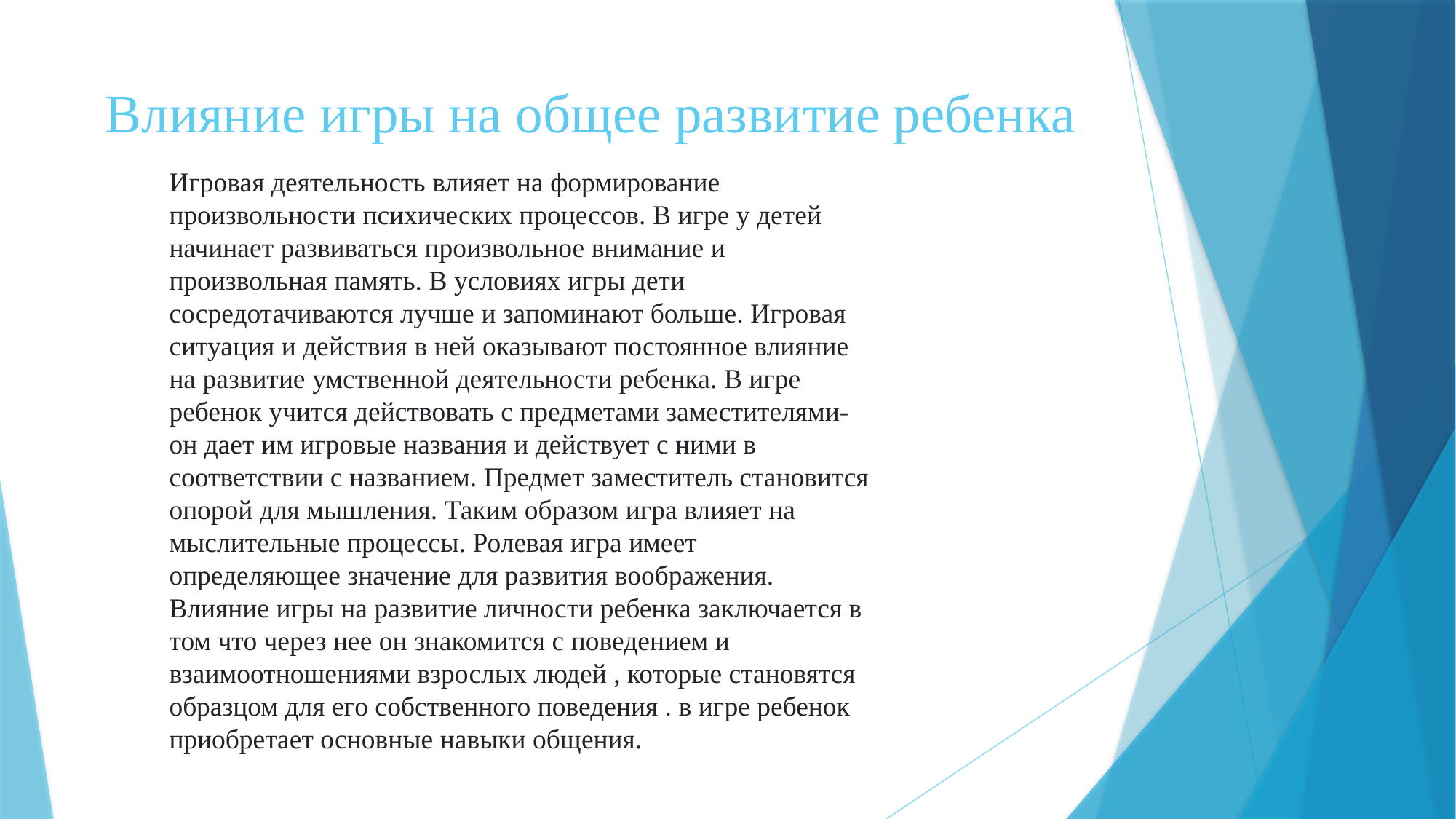

# Влияние игры на общее развитие ребенка
Игровая деятельность влияет на формирование произвольности психических процессов. В игре у детей начинает развиваться произвольное внимание и произвольная память. В условиях игры дети сосредотачиваются лучше и запоминают больше. Игровая ситуация и действия в ней оказывают постоянное влияние на развитие умственной деятельности ребенка. В игре ребенок учится действовать с предметами заместителями- он дает им игровые названия и действует с ними в соответствии с названием. Предмет заместитель становится опорой для мышления. Таким образом игра влияет на мыслительные процессы. Ролевая игра имеет определяющее значение для развития воображения. Влияние игры на развитие личности ребенка заключается в том что через нее он знакомится с поведением и взаимоотношениями взрослых людей , которые становятся образцом для его собственного поведения . в игре ребенок приобретает основные навыки общения.